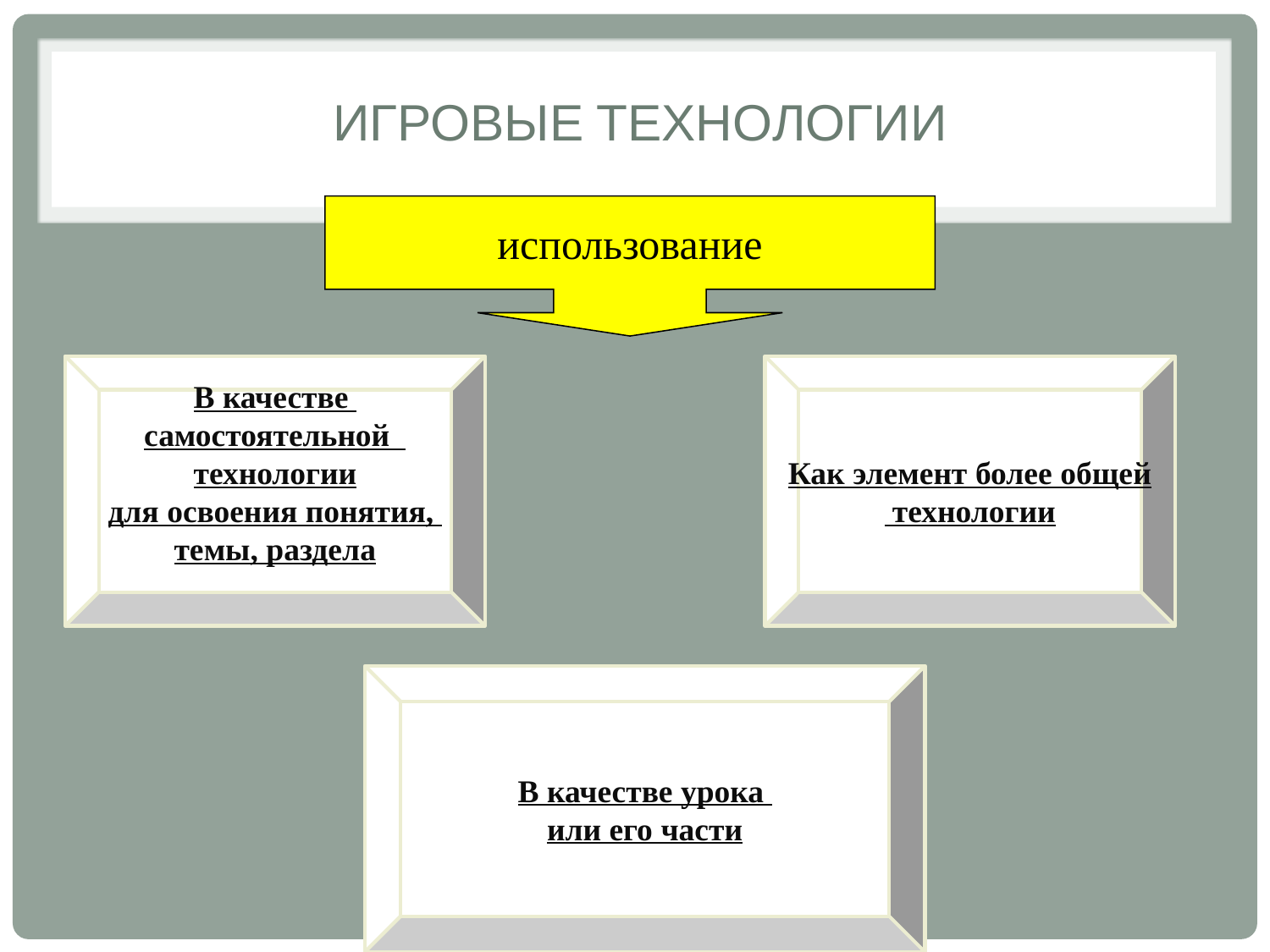

# Игровые технологии

использование
В качестве
самостоятельной
технологии
для освоения понятия,
темы, раздела

Как элемент более общей
 технологии
В качестве урока
или его части